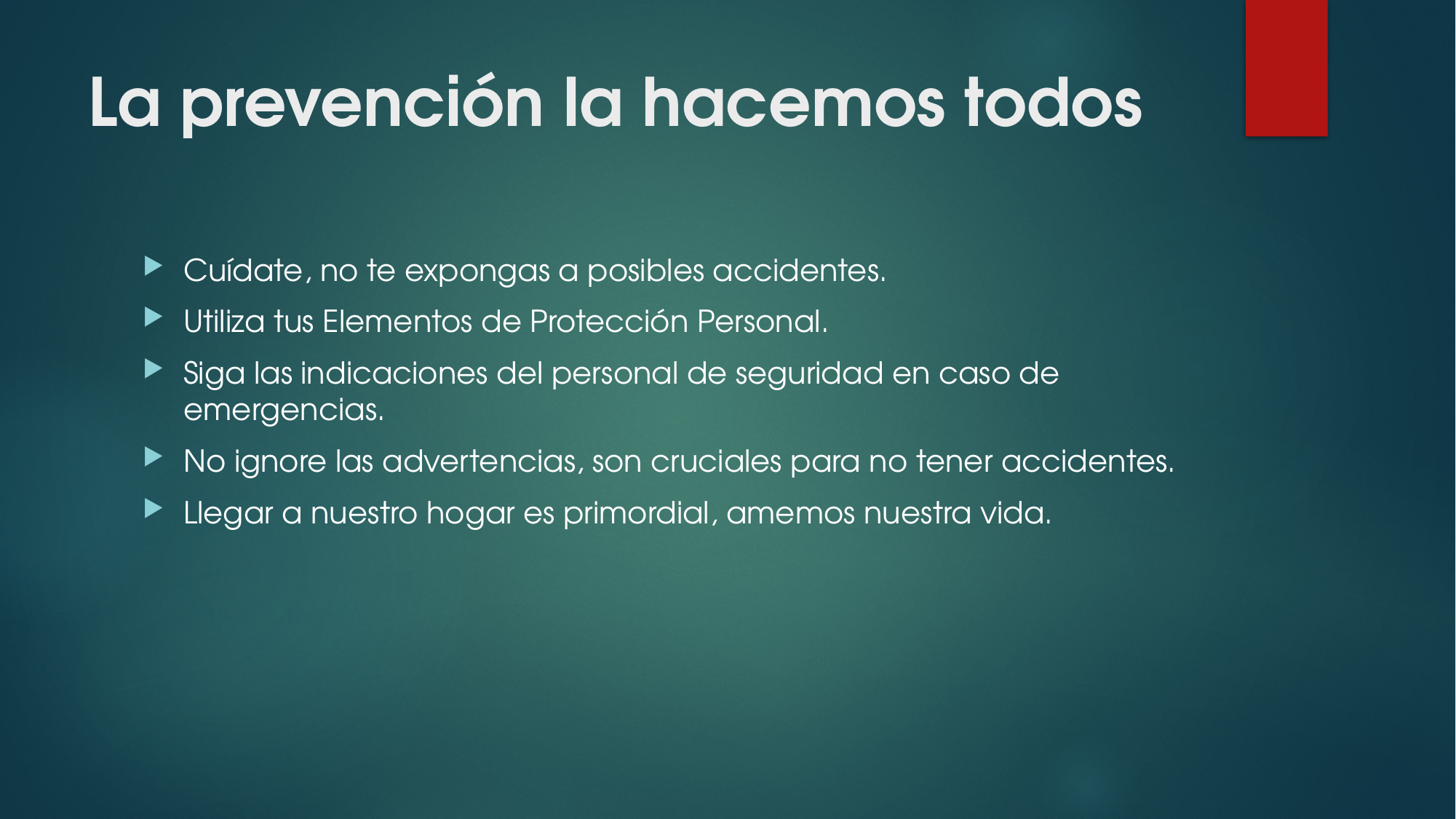

# La prevención la hacemos todos
Cuídate, no te expongas a posibles accidentes.
Utiliza tus Elementos de Protección Personal.
Siga las indicaciones del personal de seguridad en caso de emergencias.
No ignore las advertencias, son cruciales para no tener accidentes.
Llegar a nuestro hogar es primordial, amemos nuestra vida.